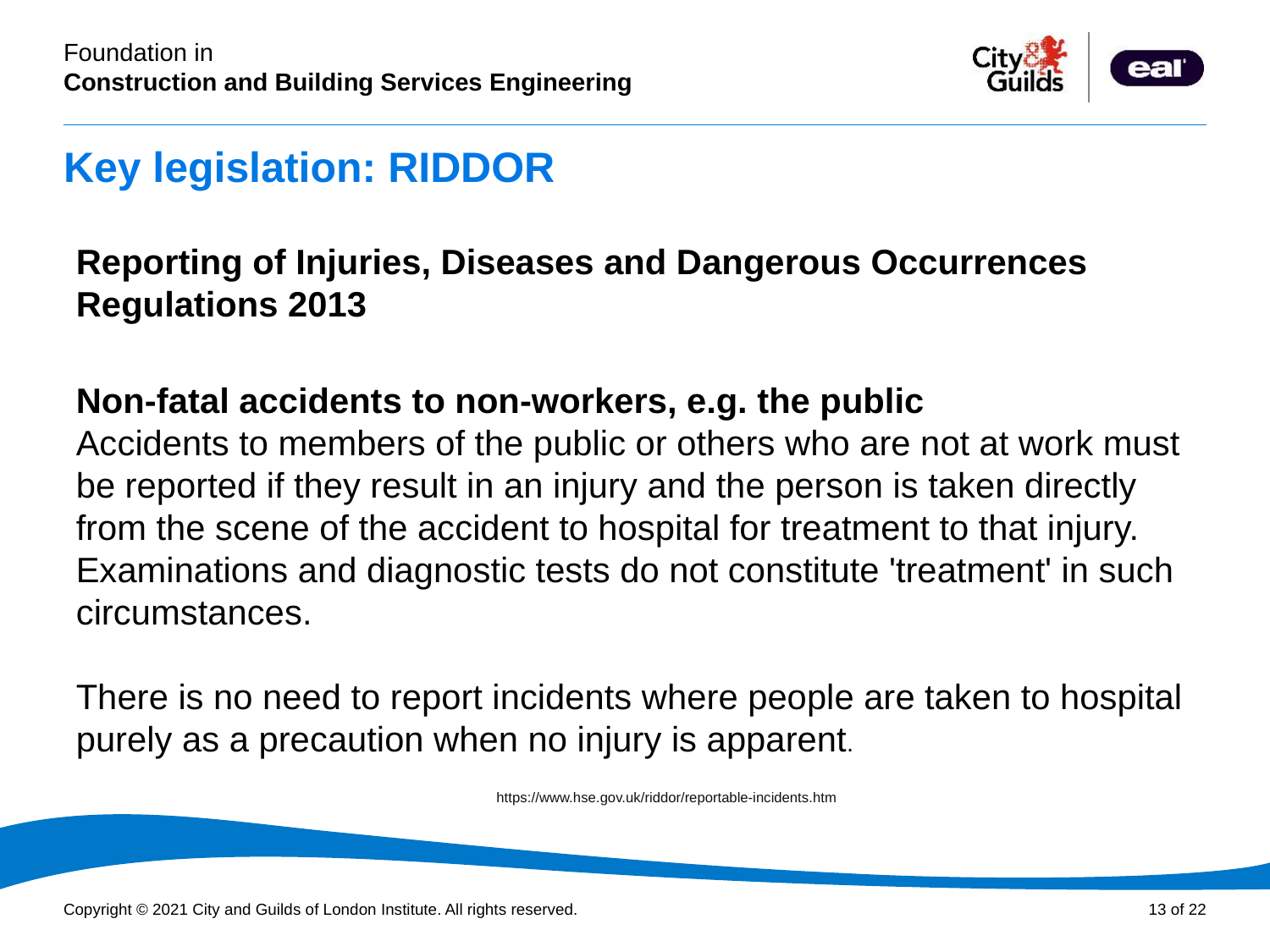

# Key legislation: RIDDOR
Reporting of Injuries, Diseases and Dangerous Occurrences Regulations 2013
Non-fatal accidents to non-workers, e.g. the public
Accidents to members of the public or others who are not at work must be reported if they result in an injury and the person is taken directly from the scene of the accident to hospital for treatment to that injury. Examinations and diagnostic tests do not constitute 'treatment' in such circumstances.

There is no need to report incidents where people are taken to hospital purely as a precaution when no injury is apparent.

https://www.hse.gov.uk/riddor/reportable-incidents.htm